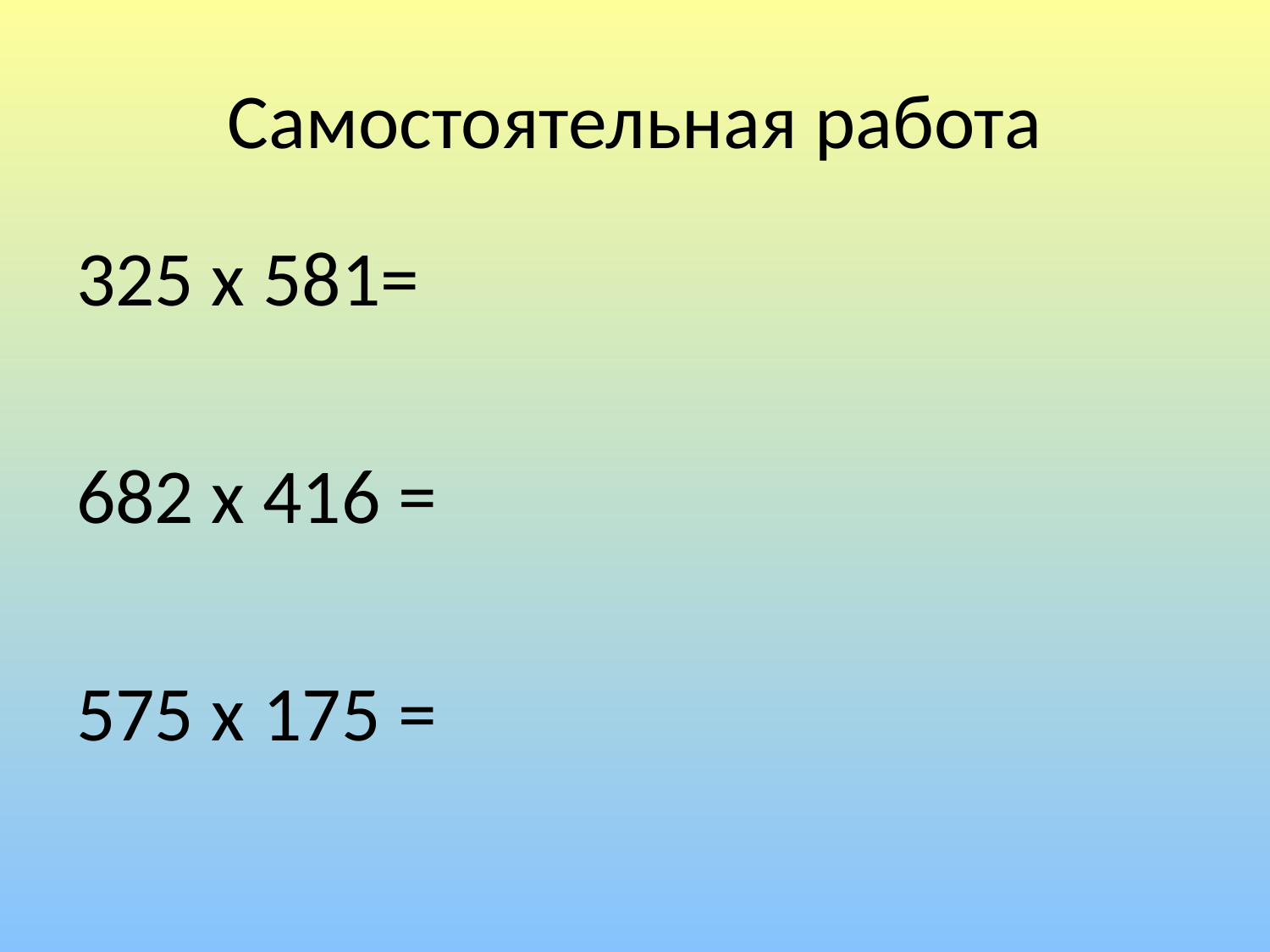

# Самостоятельная работа
325 х 581=

682 х 416 =

575 х 175 =